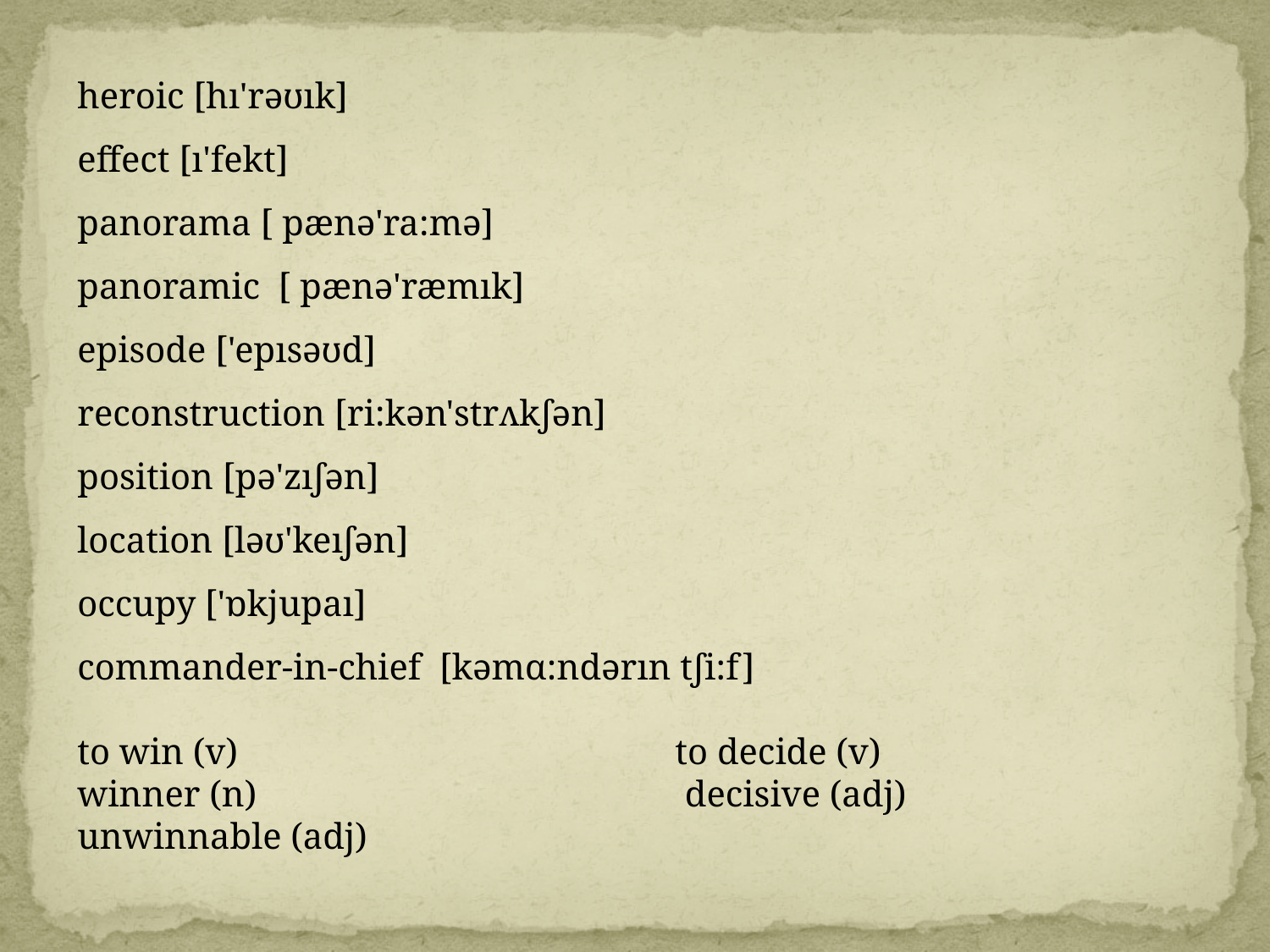

heroic [hı'rǝʊık]
effect [ı'fekt]
panorama [ pænǝ'ra:mǝ]
panoramic  [ pænǝ'ræmık]
episode ['epısǝʊd]
reconstruction [ri:kǝn'strʌkʃǝn]
position [pǝ'zıʃǝn]
location [lǝʊ'keıʃǝn]
occupy ['ɒkjupaı]
commander-in-chief  [kǝmα:ndǝrın tʃi:f]

to win (v)                                                to decide (v)
winner (n)                                               decisive (adj)
unwinnable (adj)